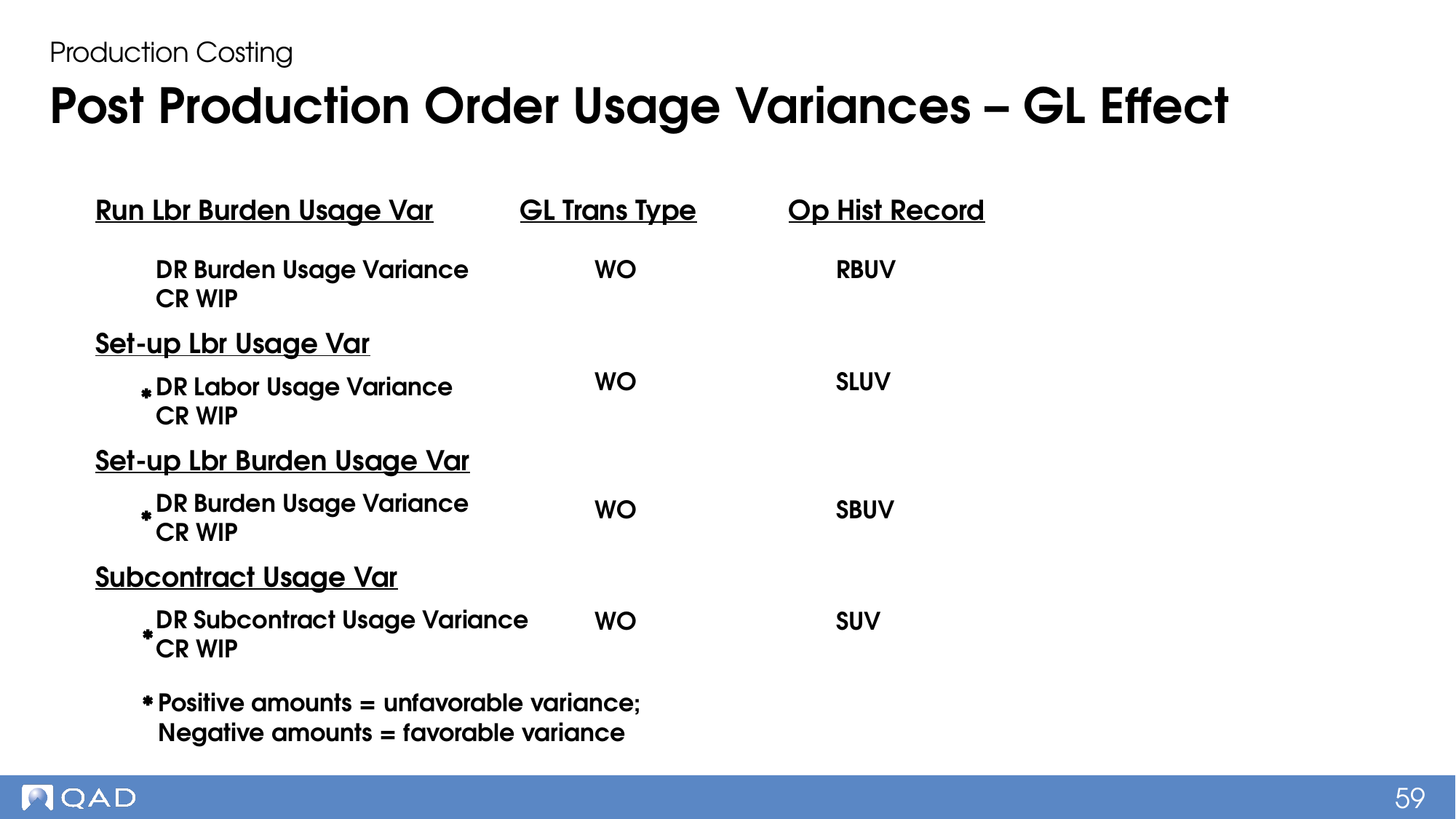

Production Costing
# Post Production Order Usage Variances – GL Effect
 Run Lbr Burden Usage Var
		DR Burden Usage Variance
		CR WIP
 Set-up Lbr Usage Var
		DR Labor Usage Variance
		CR WIP
 Set-up Lbr Burden Usage Var
		DR Burden Usage Variance
		CR WIP
 Subcontract Usage Var
		DR Subcontract Usage Variance
		CR WIP

GL Trans Type
		WO

		WO
		WO

		WO
Op Hist Record
		RBUV

		SLUV
		SBUV

		SUV
*
*
*
		Positive amounts = unfavorable variance;
		Negative amounts = favorable variance
*
59